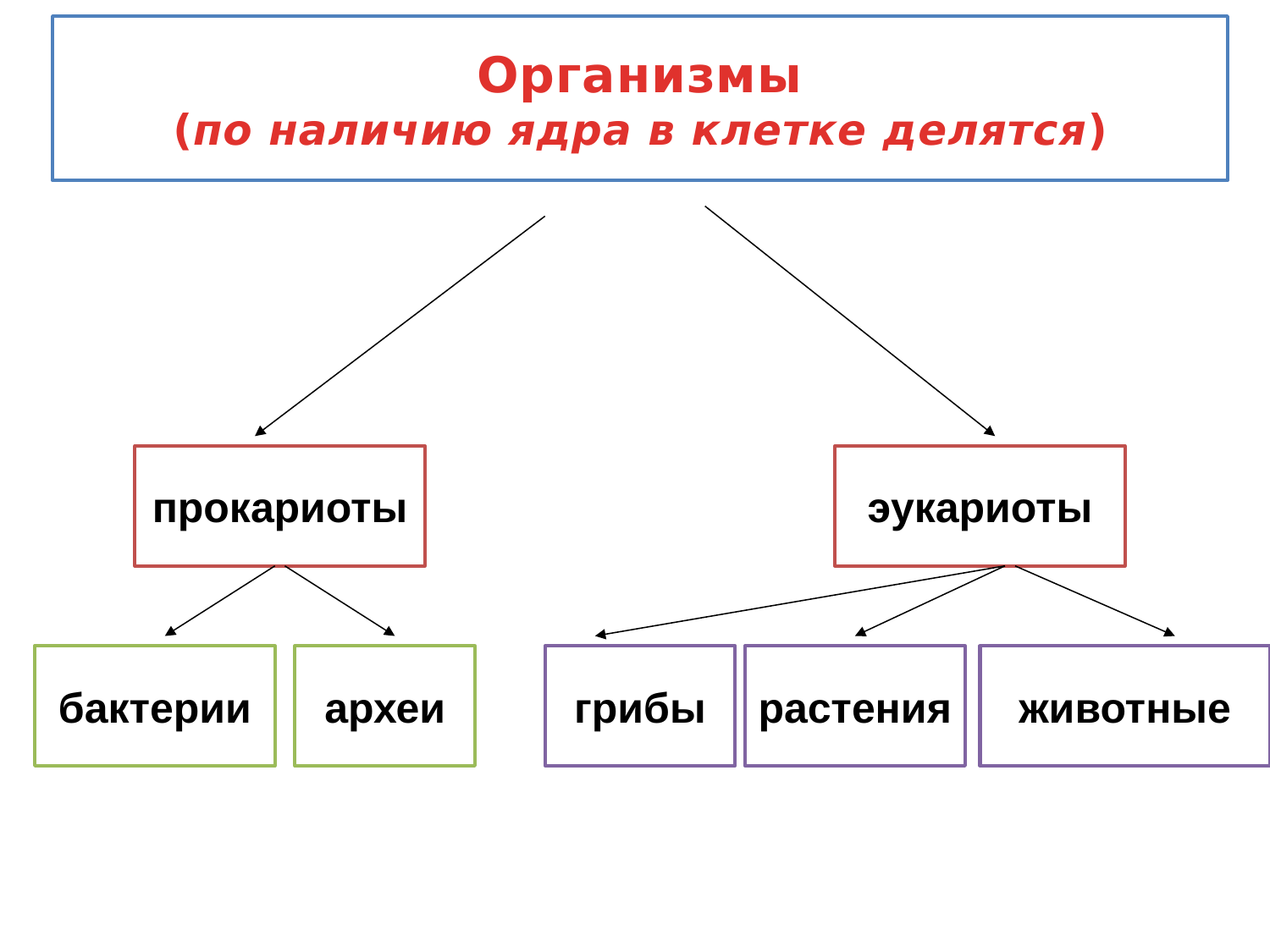

# Организмы (по наличию ядра в клетке делятся)

прокариоты
эукариоты

бактерии
археи
грибы
растения
животные